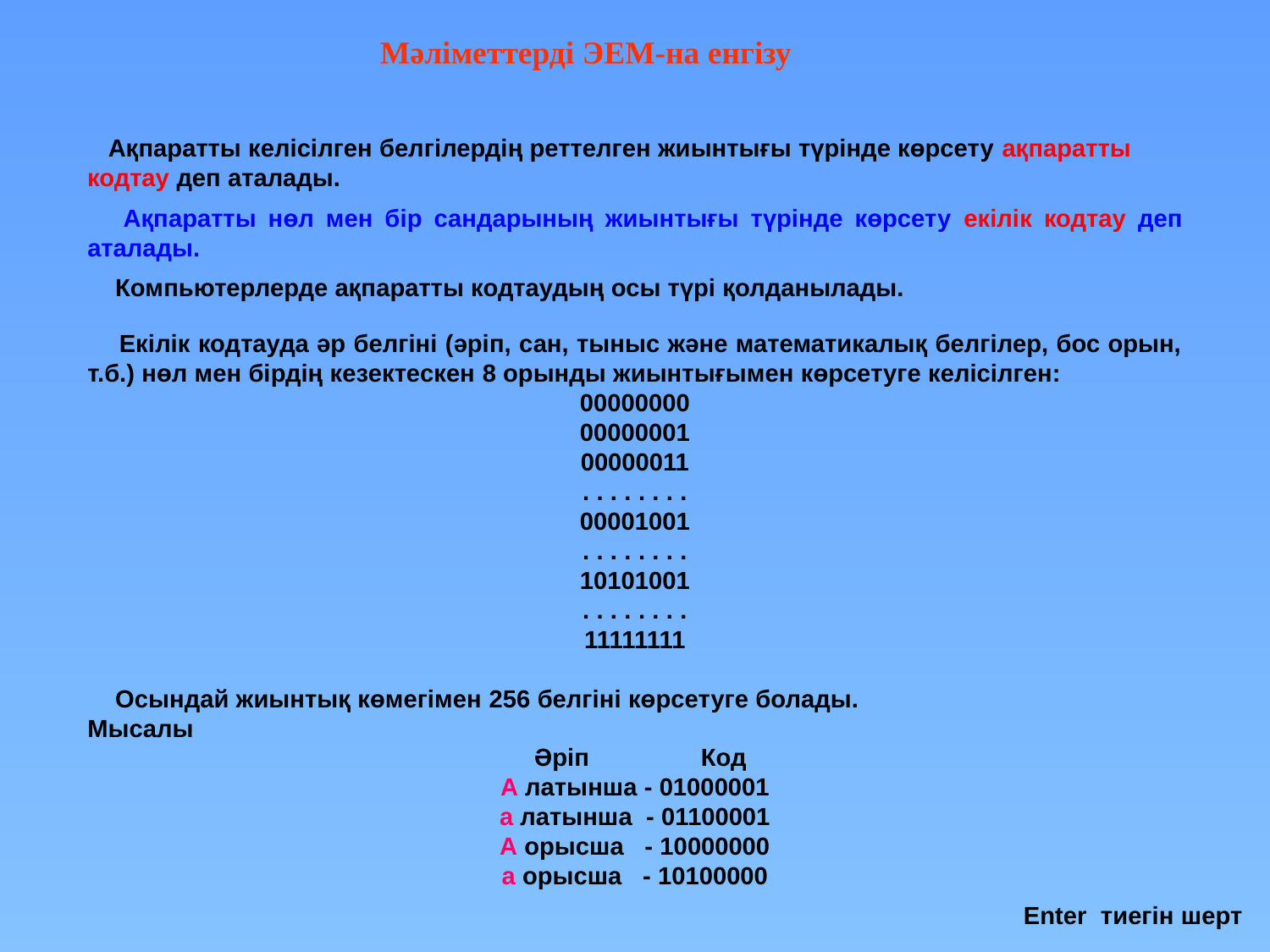

Мәліметтерді ЭЕМ-на енгізу
   Ақпаратты келісілген белгілердің реттелген жиынтығы түрінде көрсету ақпаратты кодтау деп аталады.
   Ақпаратты нөл мен бір сандарының жиынтығы түрінде көрсету екілік кодтау деп аталады.
    Компьютерлерде ақпаратты кодтаудың осы түрі қолданылады.
    Екілік кодтауда әр белгіні (әріп, сан, тыныс және математикалық белгілер, бос орын, т.б.) нөл мен бірдің кезектескен 8 орынды жиынтығымен көрсетуге келісілген:
00000000
00000001
00000011
. . . . . . . .
00001001
. . . . . . . .
10101001
. . . . . . . .
11111111

    Осындай жиынтық көмегімен 256 белгіні көрсетуге болады.
Мысалы
                                                                Әріп                Код
А латынша - 01000001
а латынша  - 01100001
А орысша   - 10000000
а орысша   - 10100000
Enter  тиегін шерт